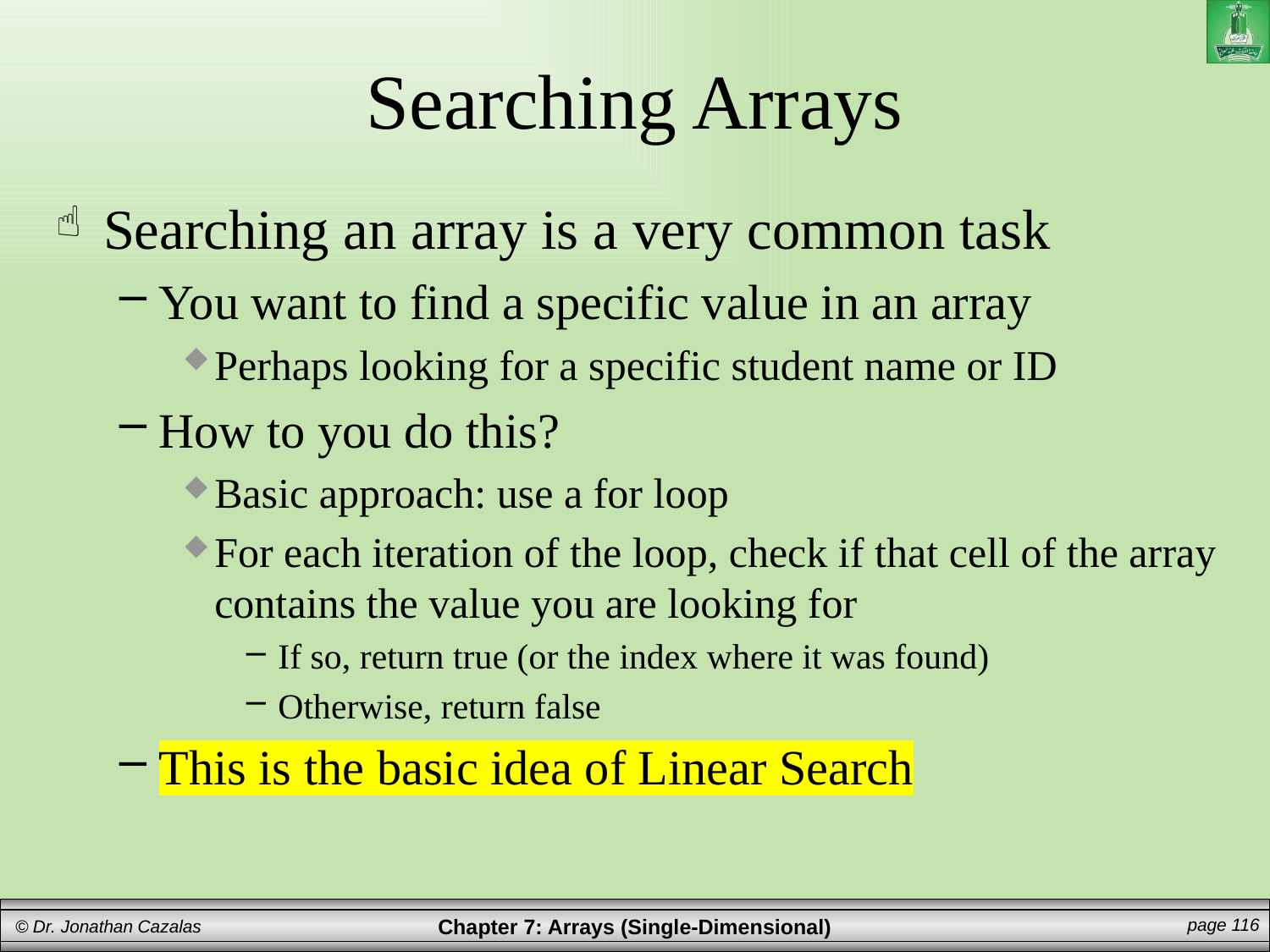

# Searching Arrays
Searching an array is a very common task
You want to find a specific value in an array
Perhaps looking for a specific student name or ID
How to you do this?
Basic approach: use a for loop
For each iteration of the loop, check if that cell of the array contains the value you are looking for
If so, return true (or the index where it was found)
Otherwise, return false
This is the basic idea of Linear Search